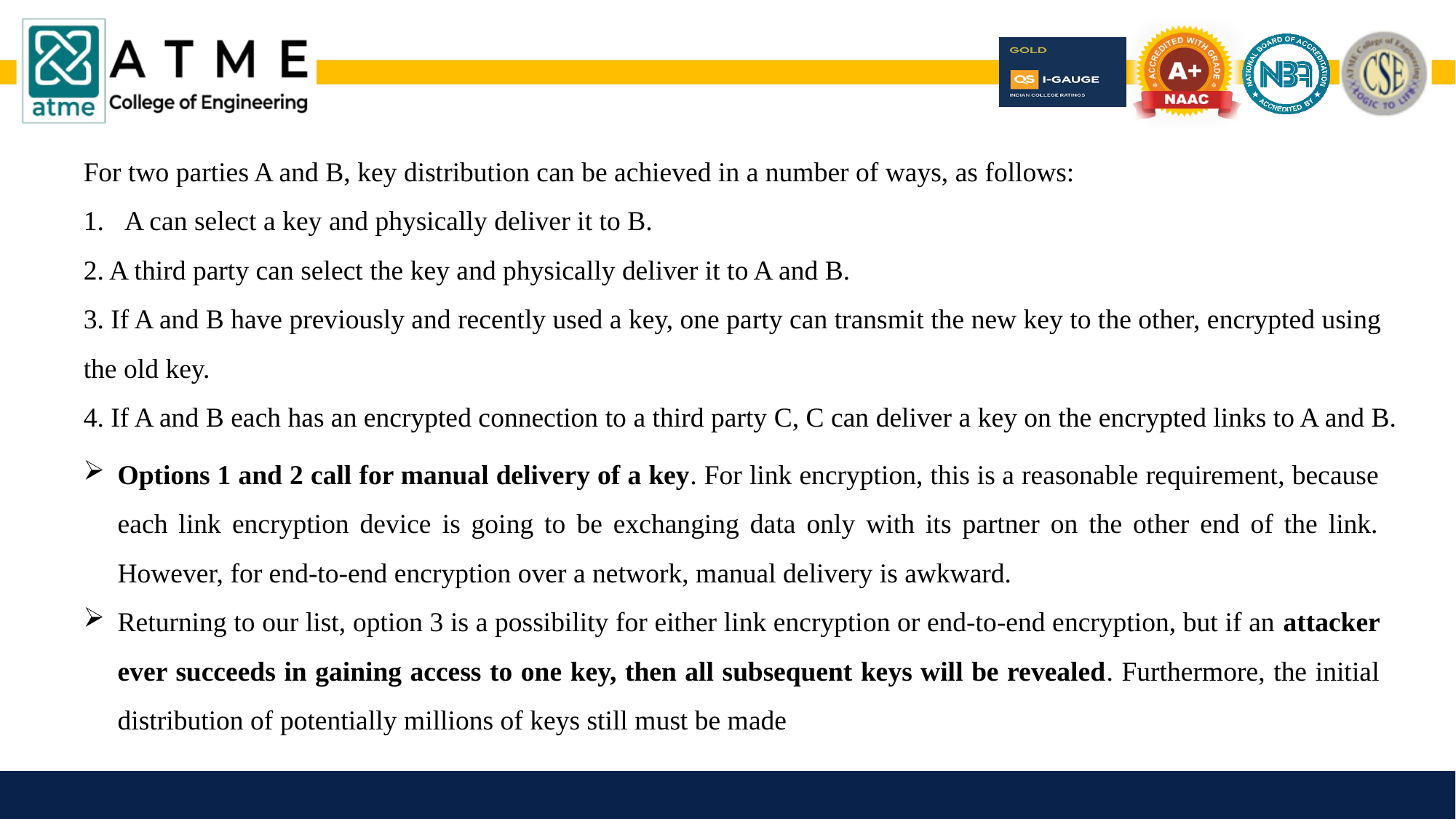

For two parties A and B, key distribution can be achieved in a number of ways, as follows:
A can select a key and physically deliver it to B.
2. A third party can select the key and physically deliver it to A and B.
3. If A and B have previously and recently used a key, one party can transmit the new key to the other, encrypted using the old key.
4. If A and B each has an encrypted connection to a third party C, C can deliver a key on the encrypted links to A and B.
Options 1 and 2 call for manual delivery of a key. For link encryption, this is a reasonable requirement, because each link encryption device is going to be exchanging data only with its partner on the other end of the link. However, for end-to-end encryption over a network, manual delivery is awkward.
Returning to our list, option 3 is a possibility for either link encryption or end-to-end encryption, but if an attacker ever succeeds in gaining access to one key, then all subsequent keys will be revealed. Furthermore, the initial distribution of potentially millions of keys still must be made